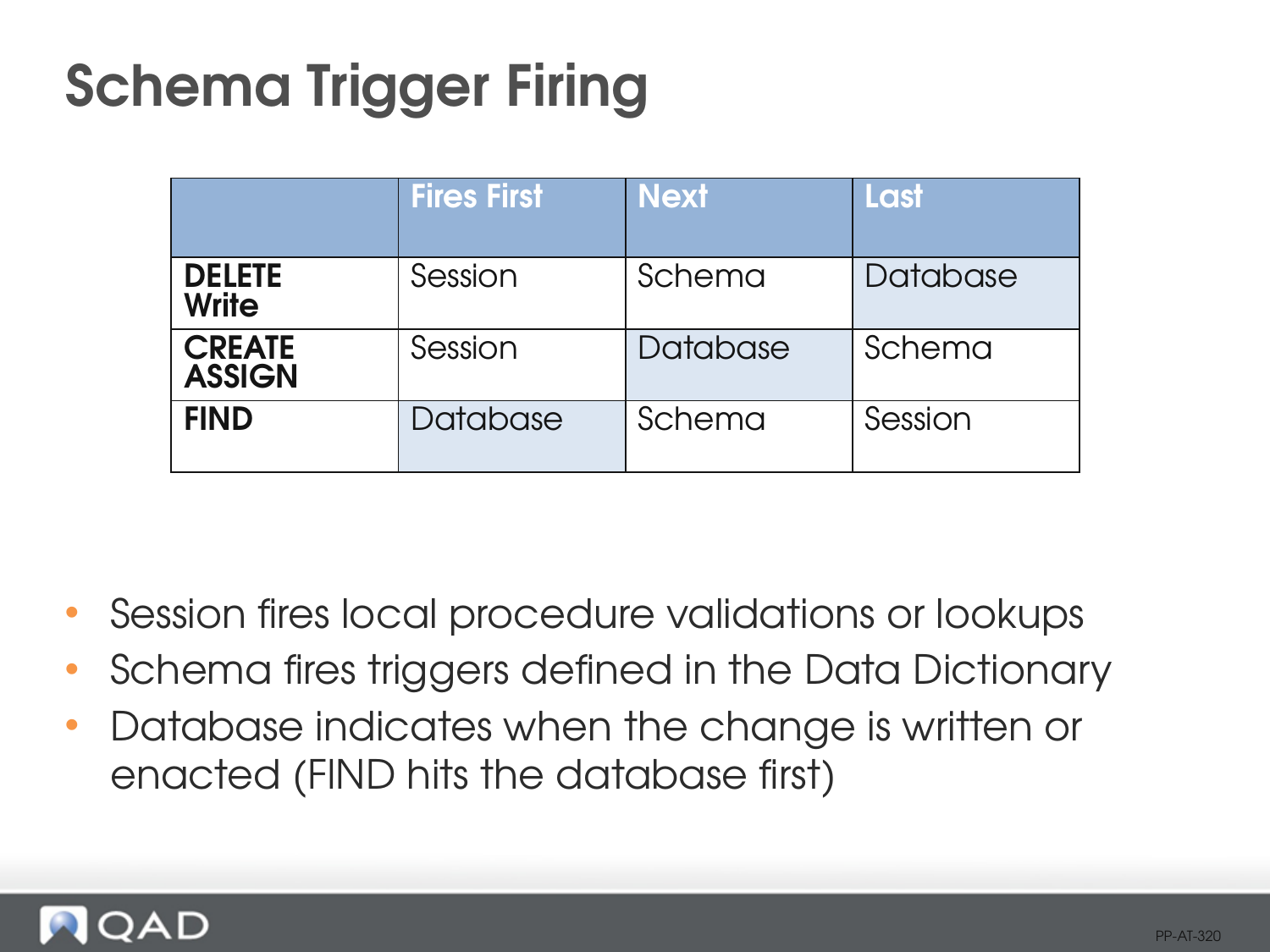

# Schema Trigger Firing
|  | Fires First | Next | Last |
| --- | --- | --- | --- |
| DELETE Write | Session | Schema | Database |
| CREATE ASSIGN | Session | Database | Schema |
| FIND | Database | Schema | Session |
Session fires local procedure validations or lookups
Schema fires triggers defined in the Data Dictionary
Database indicates when the change is written or enacted (FIND hits the database first)

PP-AT-320